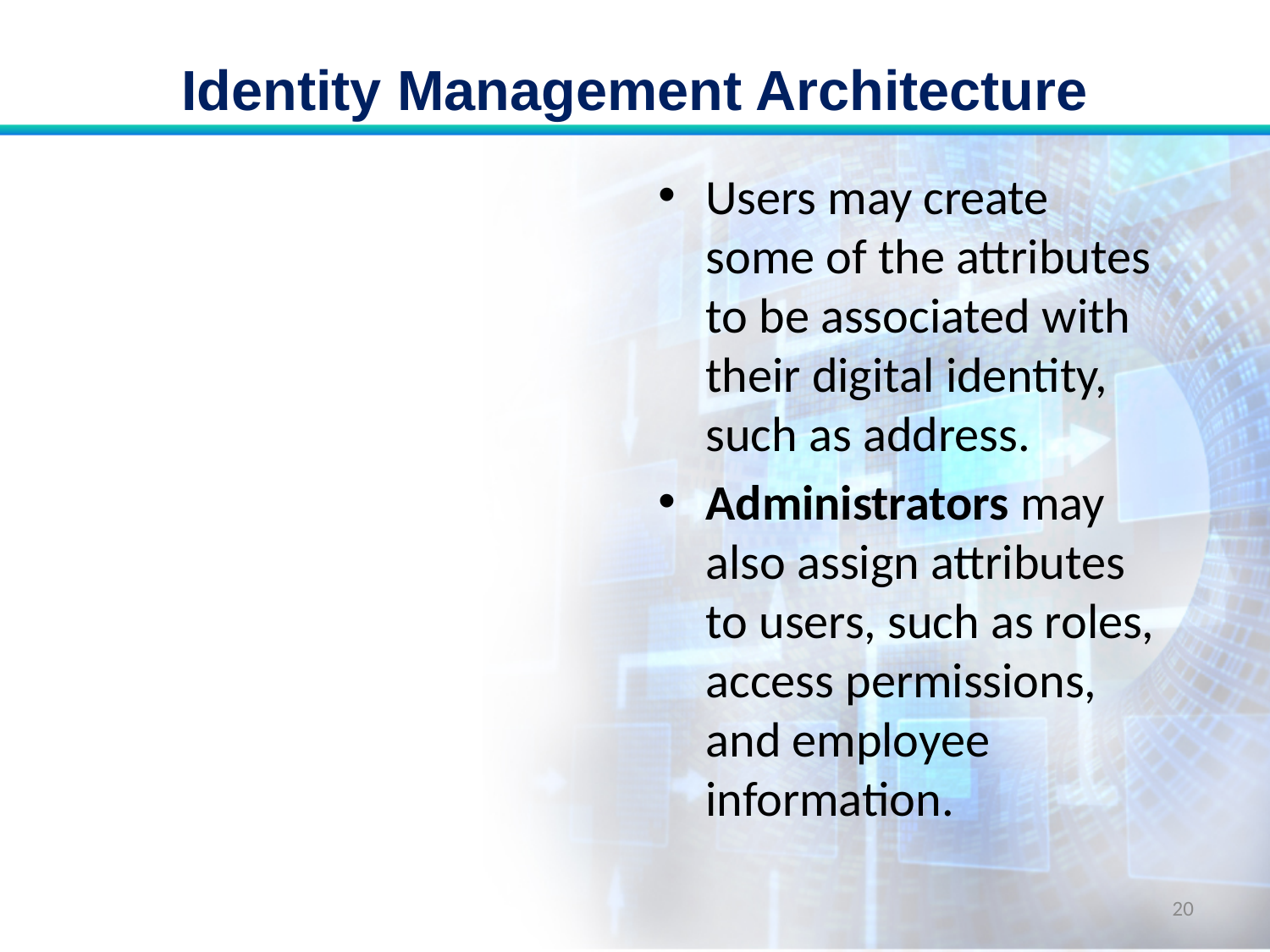

# Identity Management Architecture
Users may create some of the attributes to be associated with their digital identity, such as address.
Administrators may also assign attributes to users, such as roles, access permissions, and employee information.
20